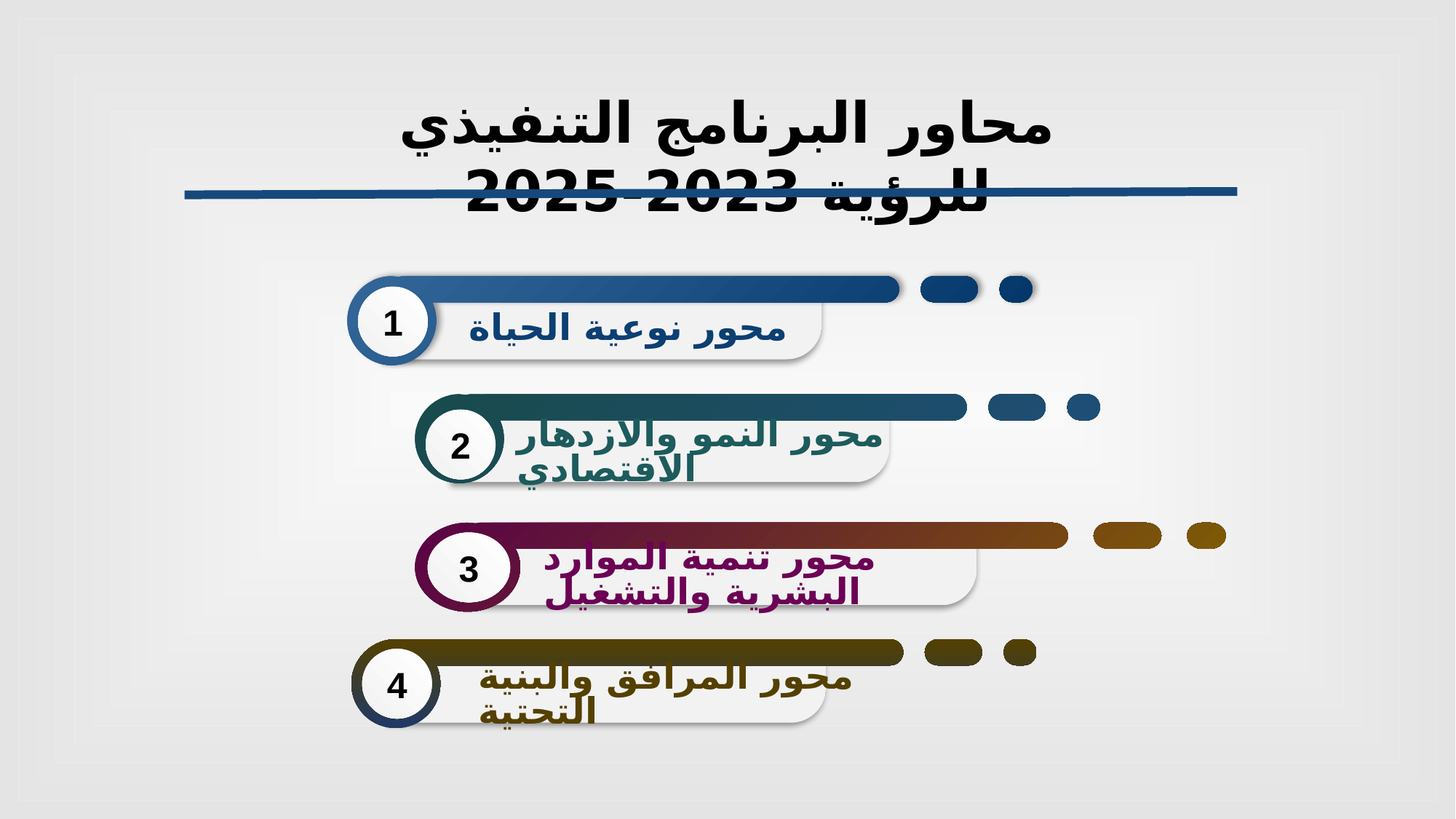

محاور البرنامج التنفيذي للرؤية 2023-2025

1

محور نوعية الحياة

2

محور النمو والازدهار الاقتصادي

3

محور تنمية الموارد البشرية والتشغيل

4

محور المرافق والبنية التحتية